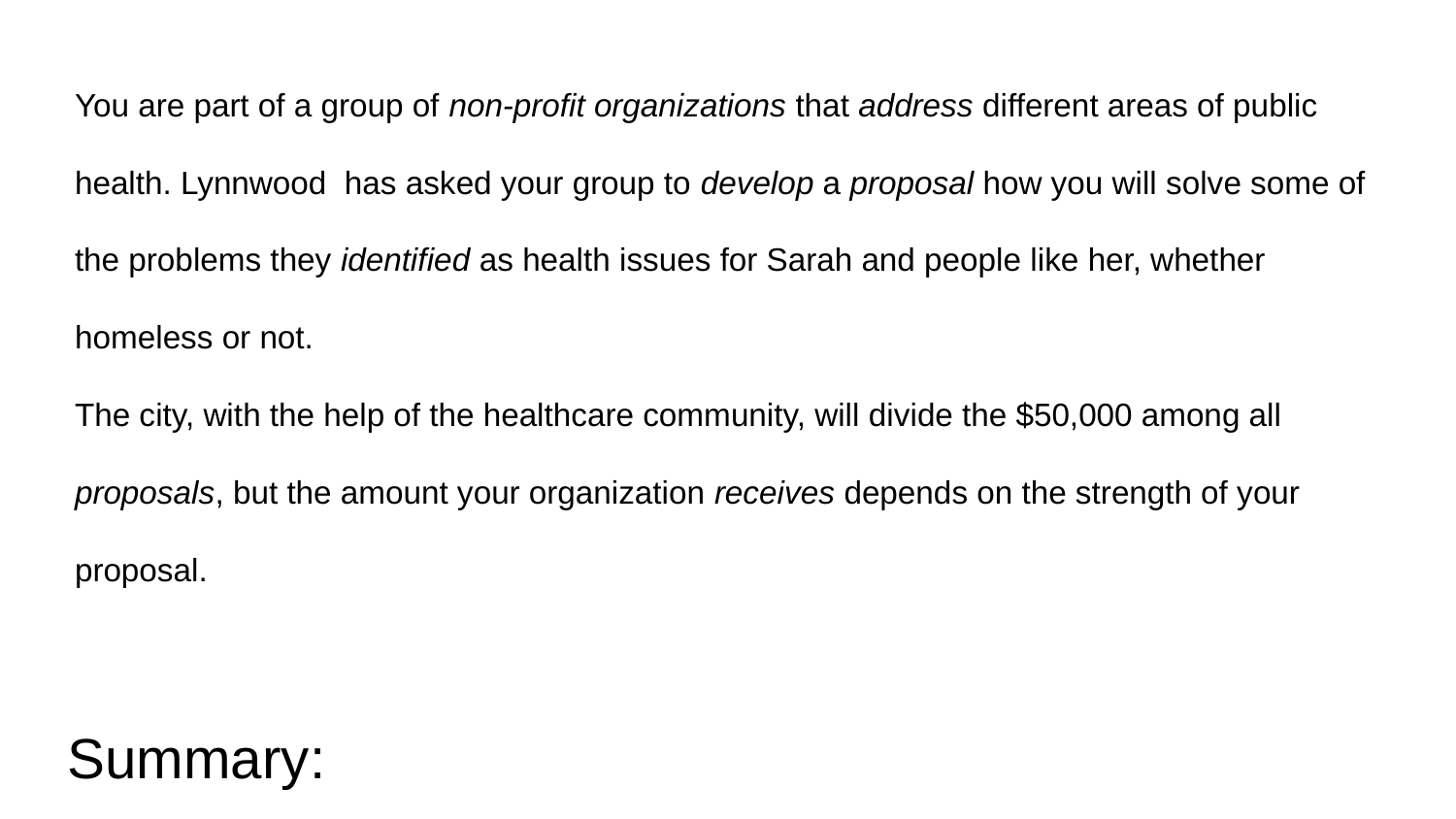

You are part of a group of non-profit organizations that address different areas of public health. Lynnwood  has asked your group to develop a proposal how you will solve some of the problems they identified as health issues for Sarah and people like her, whether homeless or not.
The city, with the help of the healthcare community, will divide the $50,000 among all proposals, but the amount your organization receives depends on the strength of your proposal.
# Summary: